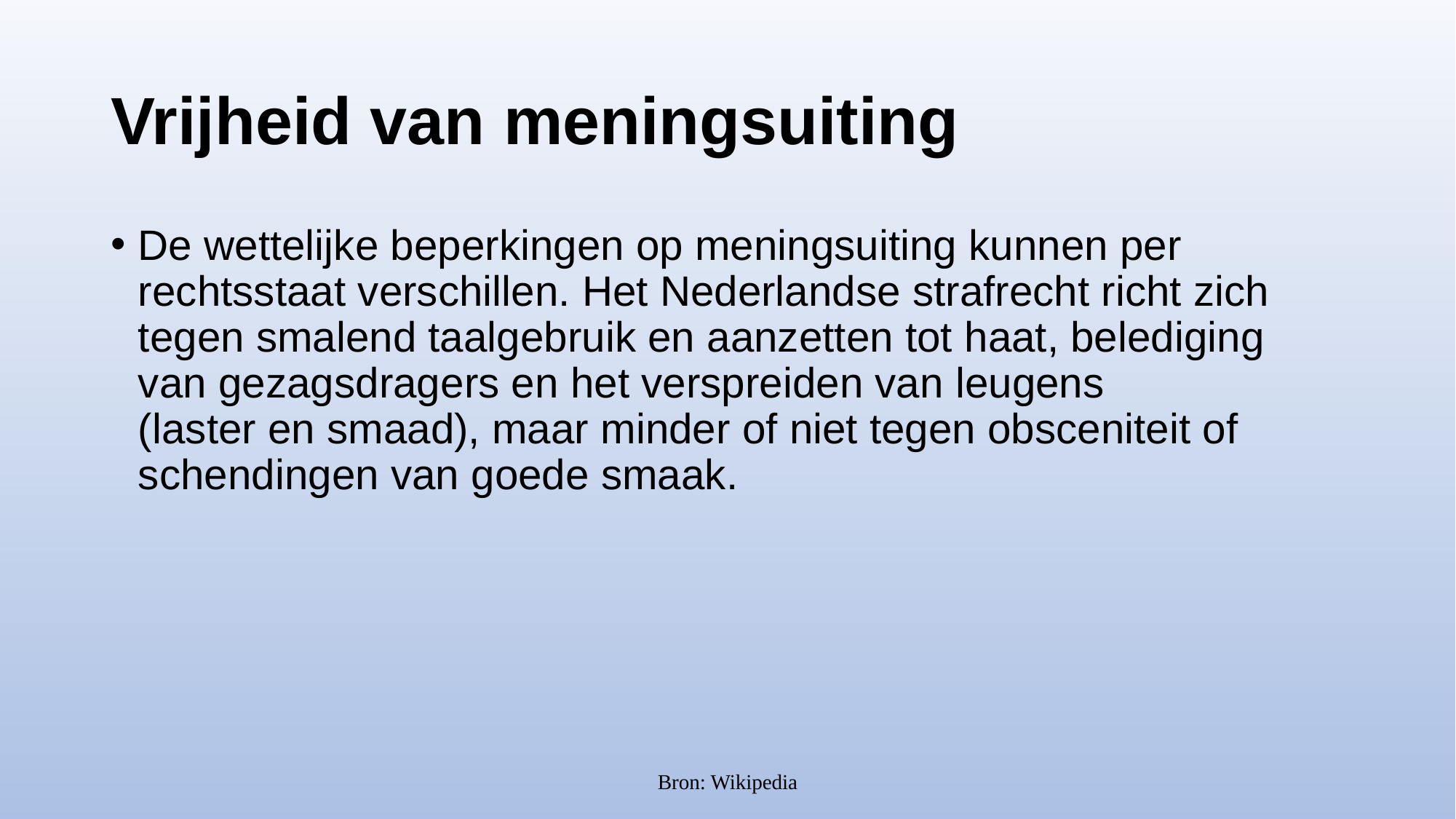

# Vrijheid van meningsuiting
De wettelijke beperkingen op meningsuiting kunnen per rechtsstaat verschillen. Het Nederlandse strafrecht richt zich tegen smalend taalgebruik en aanzetten tot haat, belediging van gezagsdragers en het verspreiden van leugens (laster en smaad), maar minder of niet tegen obsceniteit of schendingen van goede smaak.
Bron: Wikipedia